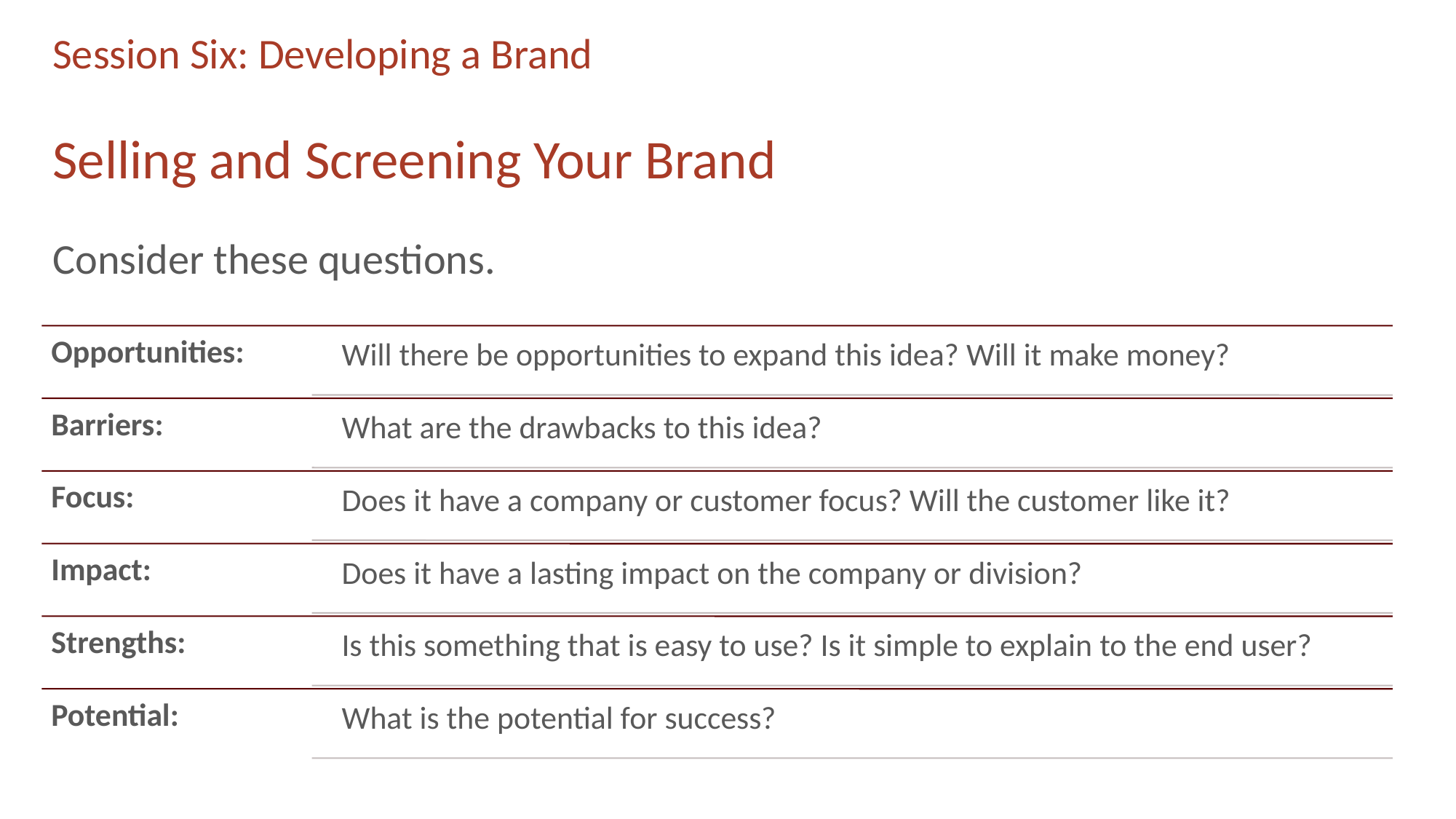

# Session Six: Developing a Brand
Selling and Screening Your Brand
Consider these questions.
Opportunities:
Will there be opportunities to expand this idea? Will it make money?
Barriers:
What are the drawbacks to this idea?
Focus:
Does it have a company or customer focus? Will the customer like it?
Impact:
Does it have a lasting impact on the company or division?
Strengths:
Is this something that is easy to use? Is it simple to explain to the end user?
Potential:
What is the potential for success?